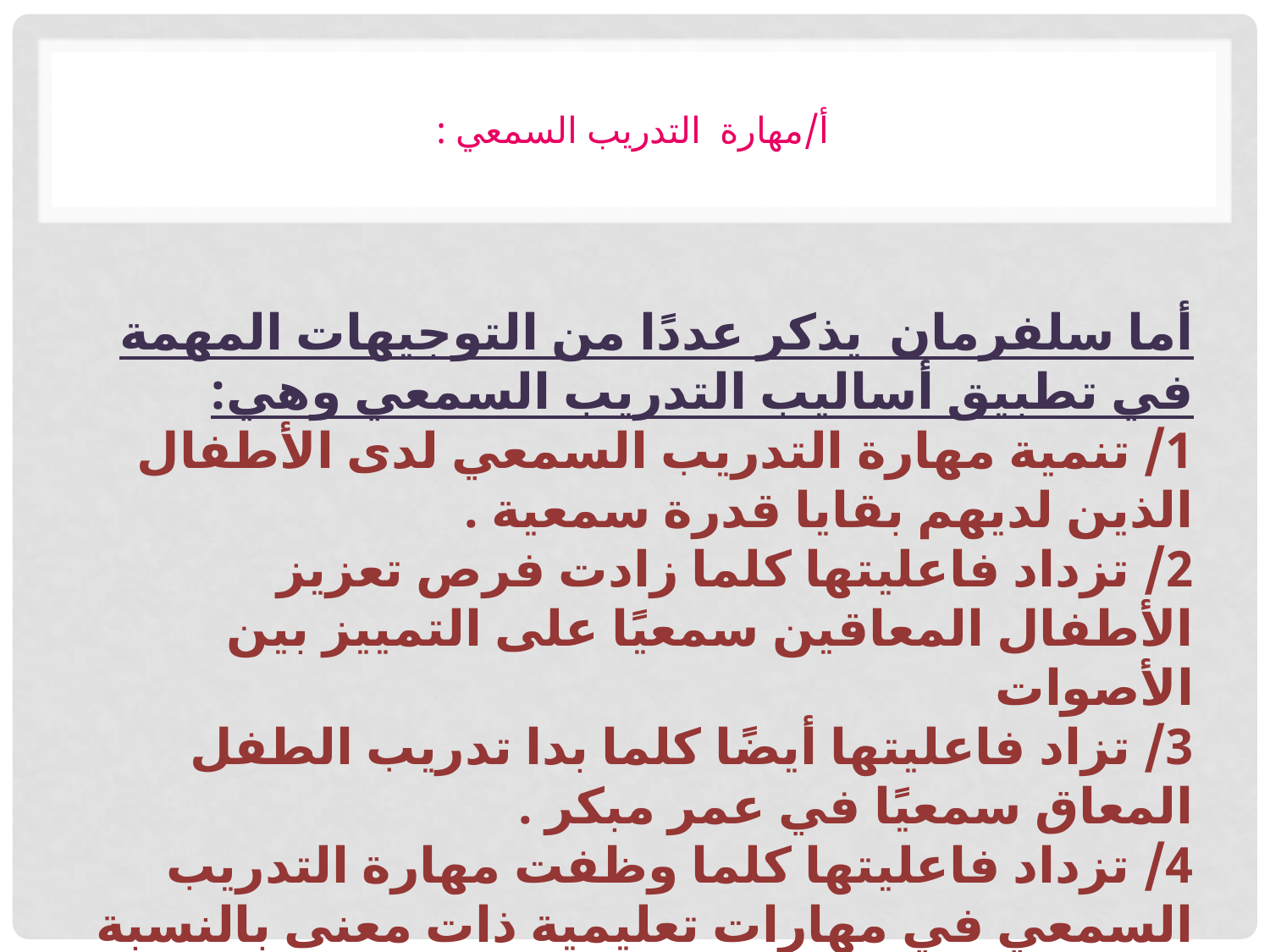

# أ/مهارة  التدريب السمعي :

أما سلفرمان  يذكر عددًا من التوجيهات المهمة في تطبيق أساليب التدريب السمعي وهي:
1/ تنمية مهارة التدريب السمعي لدى الأطفال الذين لديهم بقايا قدرة سمعية .
2/ تزداد فاعليتها كلما زادت فرص تعزيز الأطفال المعاقين سمعيًا على التمييز بين الأصوات
3/ تزاد فاعليتها أيضًا كلما بدا تدريب الطفل المعاق سمعيًا في عمر مبكر .
4/ تزداد فاعليتها كلما وظفت مهارة التدريب السمعي في مهارات تعليمية ذات معنى بالنسبة للطفل الأصم .